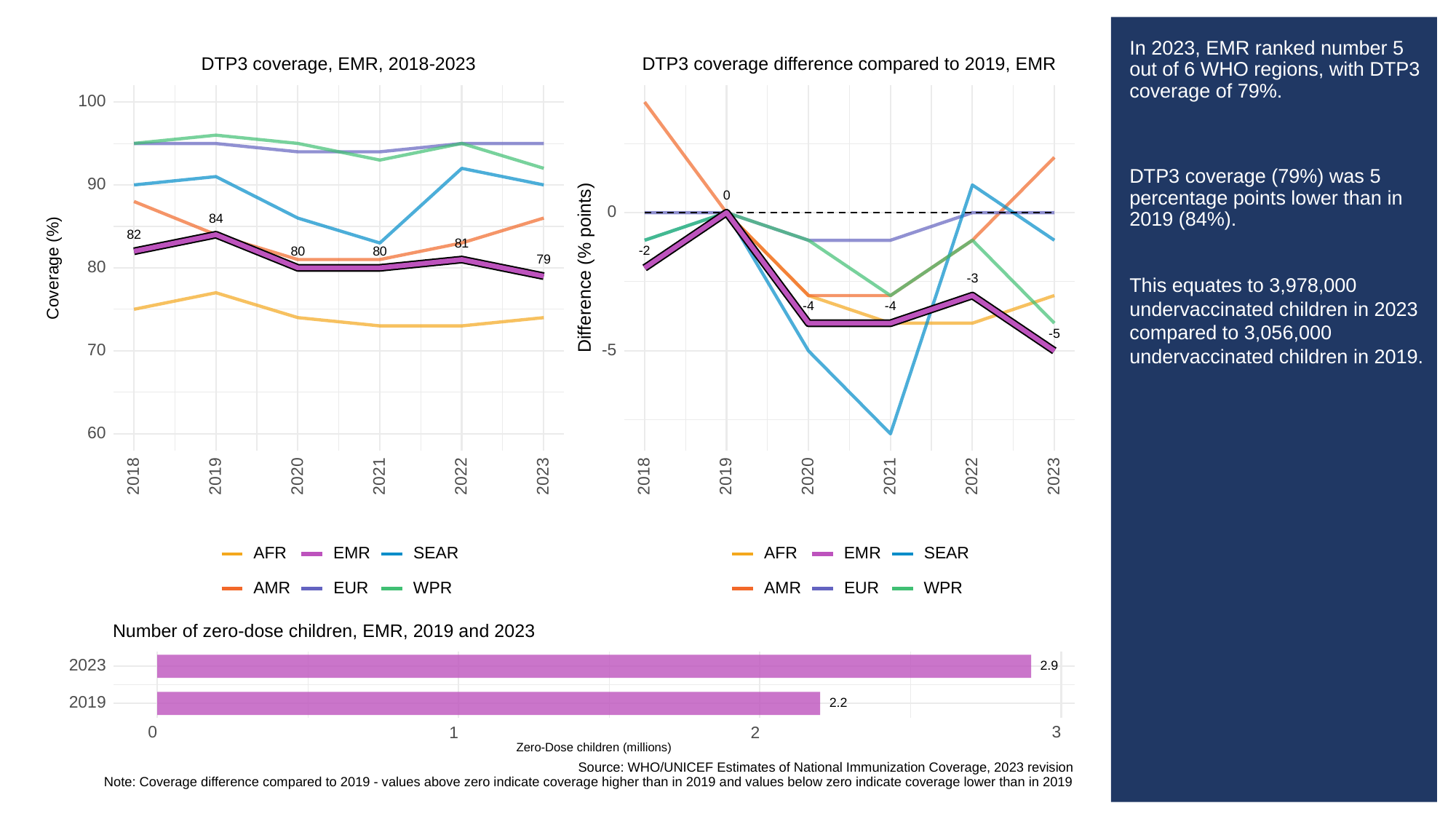

# In 2023, EMR ranked number 5 out of 6 WHO regions, with DTP3 coverage of 79%.

DTP3 coverage (79%) was 5 percentage points lower than in 2019 (84%).

This equates to 3,978,000 undervaccinated children in 2023 compared to 3,056,000 undervaccinated children in 2019.

DTP3 coverage difference compared to 2019, EMR
DTP3 coverage, EMR, 2018-2023

100

90

0

0

84

82

81
-2
80
80
79
Difference (% points)
Coverage (%)
80

-3

-4
-4

-5
70
-5

60

2023
2023
2018
2019
2020
2021
2022
2018
2019
2020
2021
2022
SEAR
SEAR
AFR
EMR
AFR
EMR

EUR
EUR
AMR
WPR
AMR
WPR

Number of zero-dose children, EMR, 2019 and 2023

2023
2.9

2019
2.2

3
0
1
2
Zero-Dose children (millions)
Source: WHO/UNICEF Estimates of National Immunization Coverage, 2023 revision
Note: Coverage difference compared to 2019 - values above zero indicate coverage higher than in 2019 and values below zero indicate coverage lower than in 2019